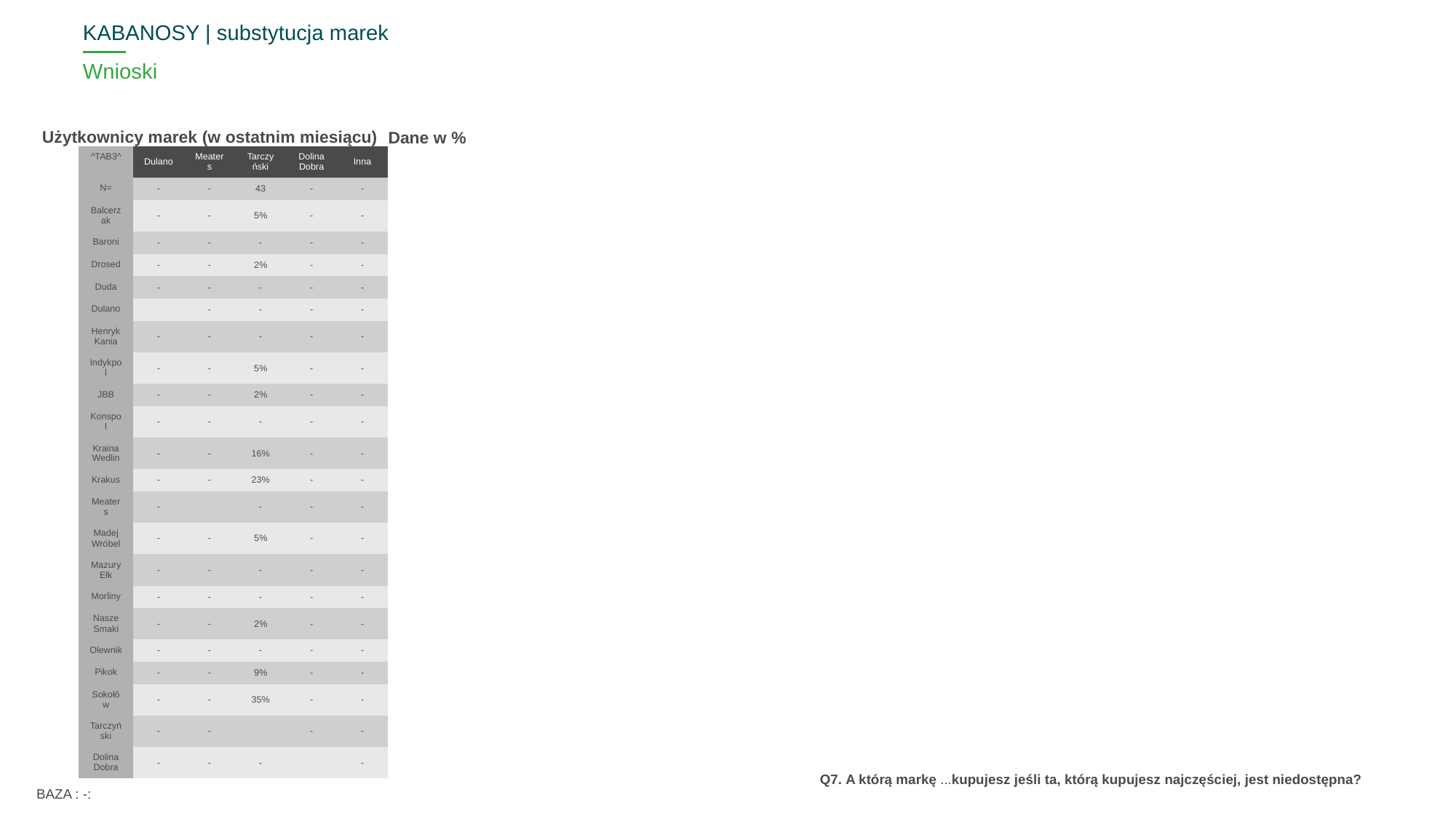

KABANOSY | substytucja marek
# Wnioski
Użytkownicy marek (w ostatnim miesiącu)
Dane w %
| ^TAB3^ | Dulano | Meaters | Tarczyński | Dolina Dobra | Inna |
| --- | --- | --- | --- | --- | --- |
| N= | - | - | 43 | - | - |
| Balcerzak | - | - | 5% | - | - |
| Baroni | - | - | - | - | - |
| Drosed | - | - | 2% | - | - |
| Duda | - | - | - | - | - |
| Dulano |  | - | - | - | - |
| Henryk Kania | - | - | - | - | - |
| Indykpol | - | - | 5% | - | - |
| JBB | - | - | 2% | - | - |
| Konspol | - | - | - | - | - |
| Kraina Wedlin | - | - | 16% | - | - |
| Krakus | - | - | 23% | - | - |
| Meaters | - |  | - | - | - |
| Madej Wróbel | - | - | 5% | - | - |
| Mazury Ełk | - | - | - | - | - |
| Morliny | - | - | - | - | - |
| Nasze Smaki | - | - | 2% | - | - |
| Olewnik | - | - | - | - | - |
| Pikok | - | - | 9% | - | - |
| Sokołów | - | - | 35% | - | - |
| Tarczyński | - | - |  | - | - |
| Dolina Dobra | - | - | - |  | - |

BAZA : -:
Q7. A którą markę ...kupujesz jeśli ta, którą kupujesz najczęściej, jest niedostępna?